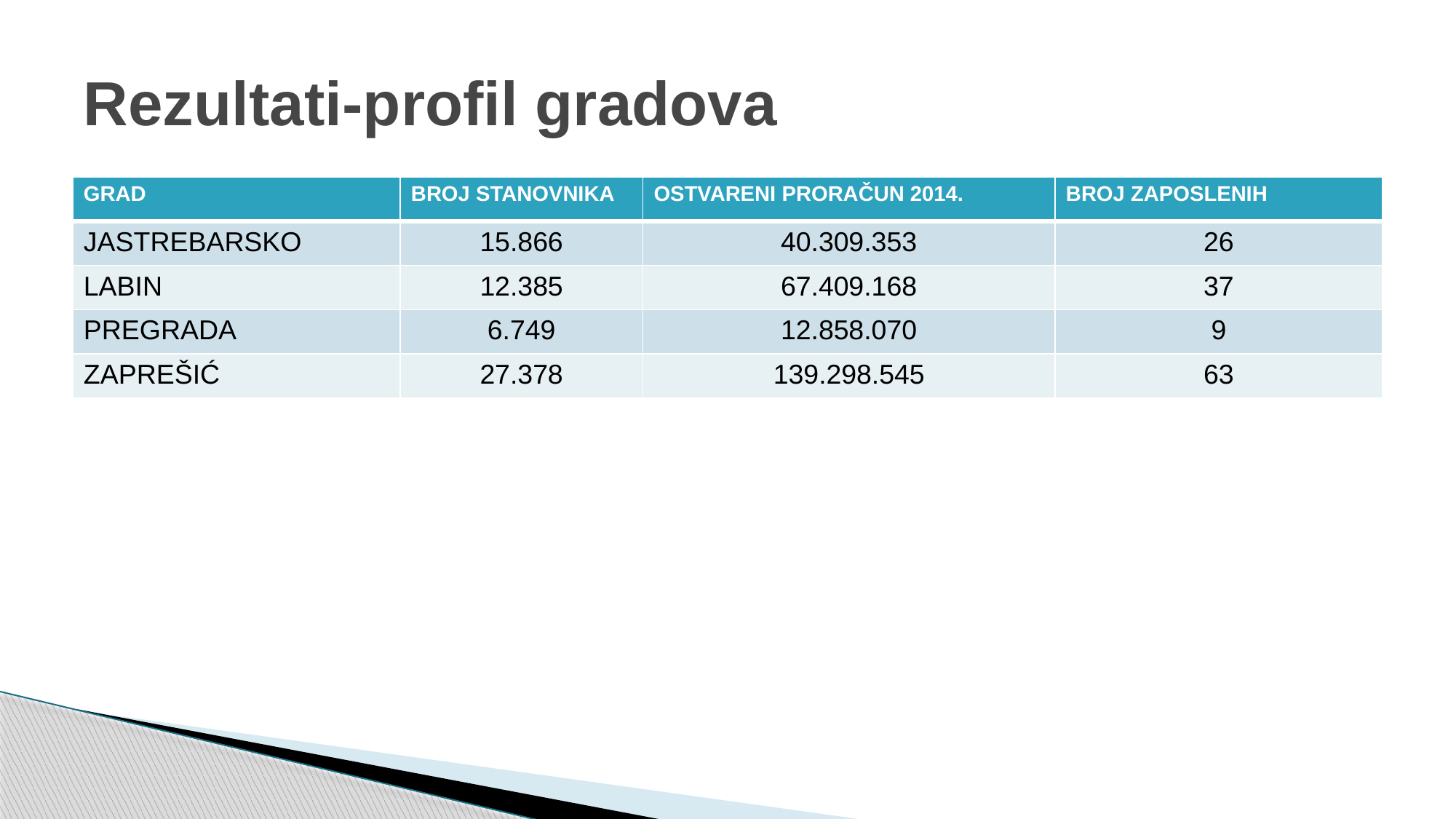

# Rezultati-profil gradova
| GRAD | BROJ STANOVNIKA | OSTVARENI PRORAČUN 2014. | BROJ ZAPOSLENIH |
| --- | --- | --- | --- |
| JASTREBARSKO | 15.866 | 40.309.353 | 26 |
| LABIN | 12.385 | 67.409.168 | 37 |
| PREGRADA | 6.749 | 12.858.070 | 9 |
| ZAPREŠIĆ | 27.378 | 139.298.545 | 63 |